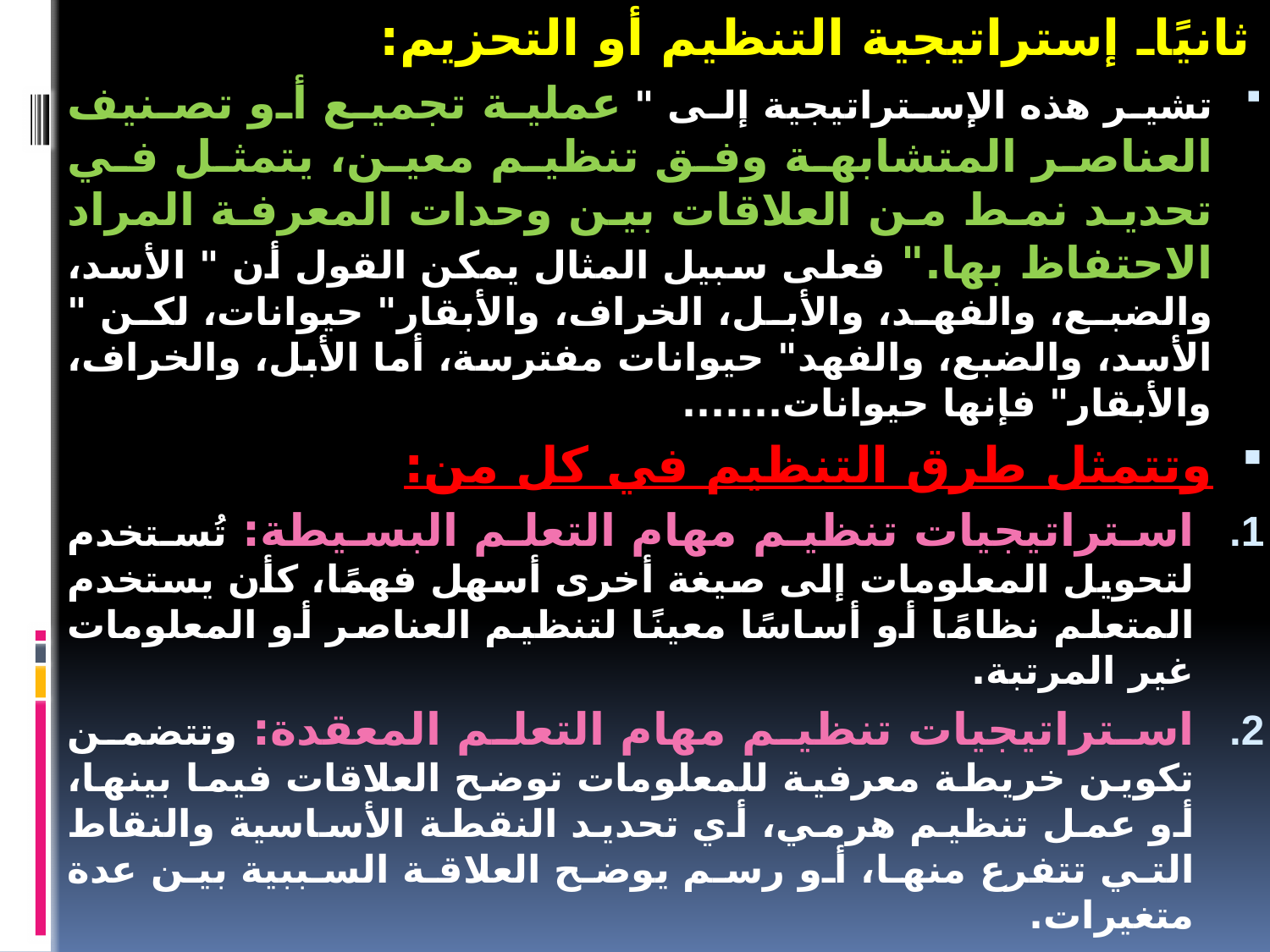

ثانيًاـ إستراتيجية التنظيم أو التحزيم:
تشير هذه الإستراتيجية إلى " عملية تجميع أو تصنيف العناصر المتشابهة وفق تنظيم معين، يتمثل في تحديد نمط من العلاقات بين وحدات المعرفة المراد الاحتفاظ بها." فعلى سبيل المثال يمكن القول أن " الأسد، والضبع، والفهد، والأبل، الخراف، والأبقار" حيوانات، لكن " الأسد، والضبع، والفهد" حيوانات مفترسة، أما الأبل، والخراف، والأبقار" فإنها حيوانات.......
وتتمثل طرق التنظيم في كل من:
استراتيجيات تنظيم مهام التعلم البسيطة: تُستخدم لتحويل المعلومات إلى صيغة أخرى أسهل فهمًا، كأن يستخدم المتعلم نظامًا أو أساسًا معينًا لتنظيم العناصر أو المعلومات غير المرتبة.
استراتيجيات تنظيم مهام التعلم المعقدة: وتتضمن تكوين خريطة معرفية للمعلومات توضح العلاقات فيما بينها، أو عمل تنظيم هرمي، أي تحديد النقطة الأساسية والنقاط التي تتفرع منها، أو رسم يوضح العلاقة السببية بين عدة متغيرات.